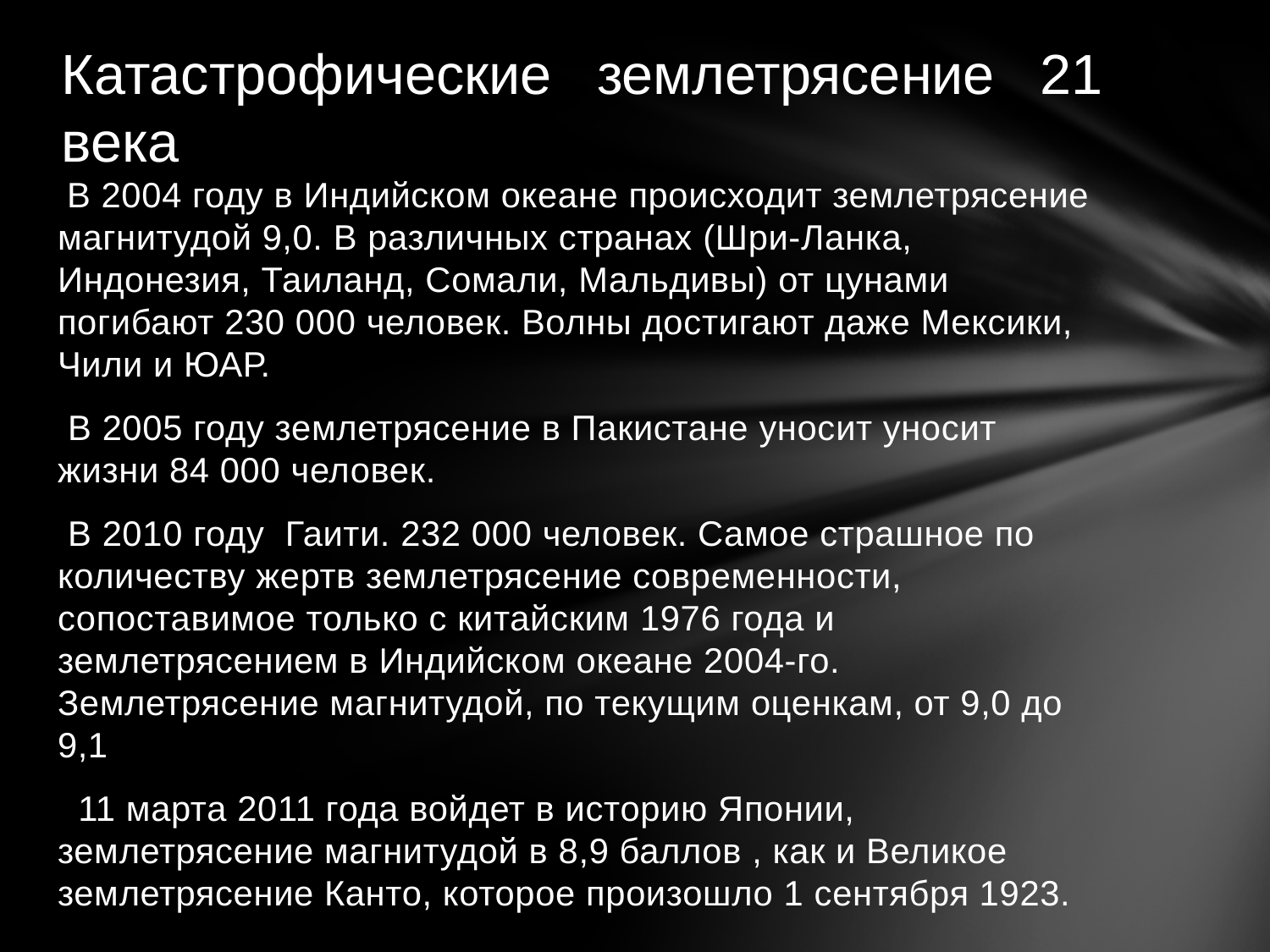

# Катастрофические землетрясение 21 века
 В 2004 году в Индийском океане происходит землетрясение магнитудой 9,0. В различных странах (Шри-Ланка, Индонезия, Таиланд, Сомали, Мальдивы) от цунами погибают 230 000 человек. Волны достигают даже Мексики, Чили и ЮАР.
 В 2005 году землетрясение в Пакистане уносит уносит жизни 84 000 человек.
 В 2010 году  Гаити. 232 000 человек. Самое страшное по количеству жертв землетрясение современности, сопоставимое только с китайским 1976 года и землетрясением в Индийском океане 2004-го. Землетрясение магнитудой, по текущим оценкам, от 9,0 до 9,1
  11 марта 2011 года войдет в историю Японии, землетрясение магнитудой в 8,9 баллов , как и Великое землетрясение Канто, которое произошло 1 сентября 1923.